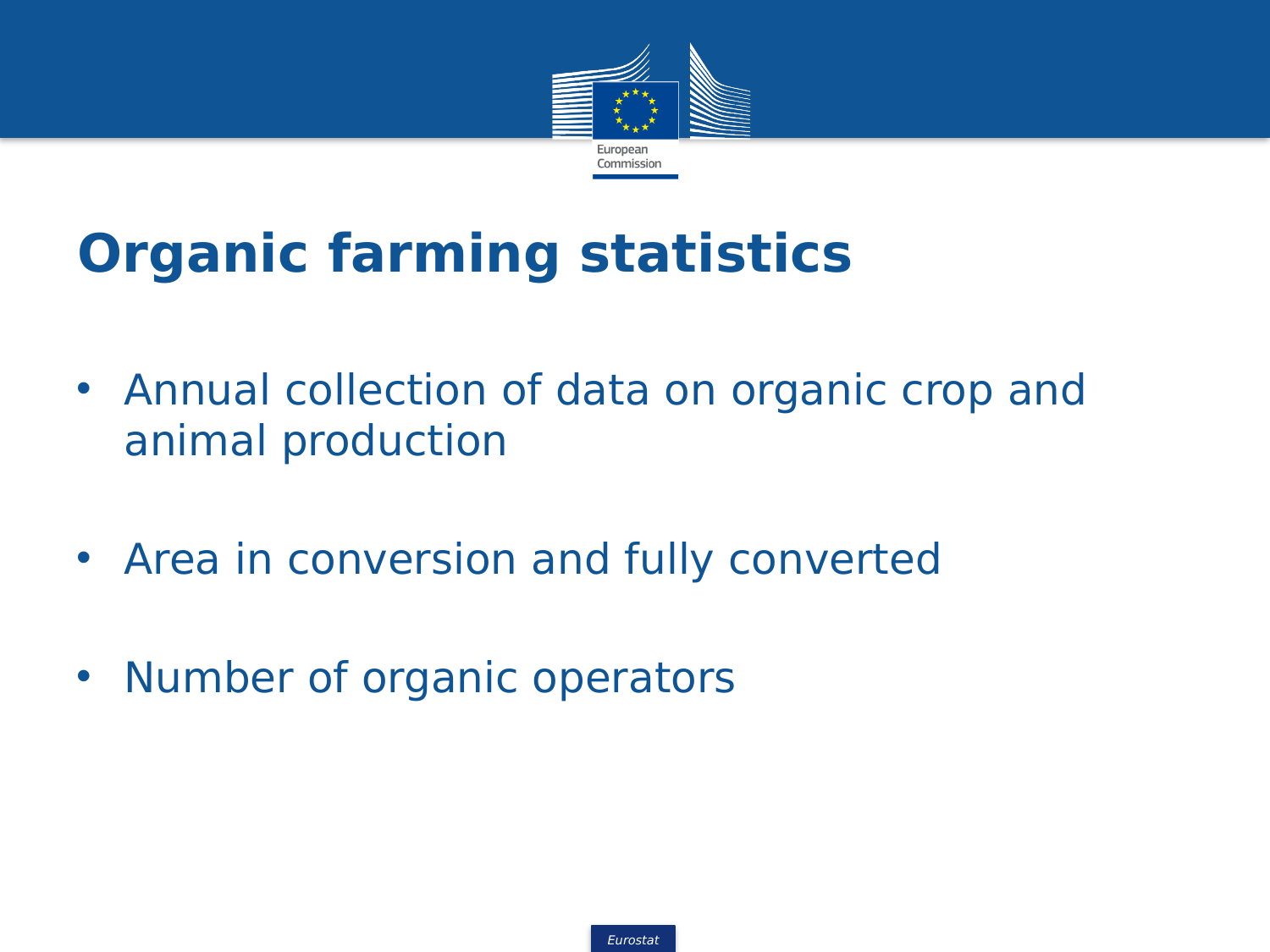

# Organic farming statistics
Annual collection of data on organic crop and animal production

Area in conversion and fully converted

Number of organic operators